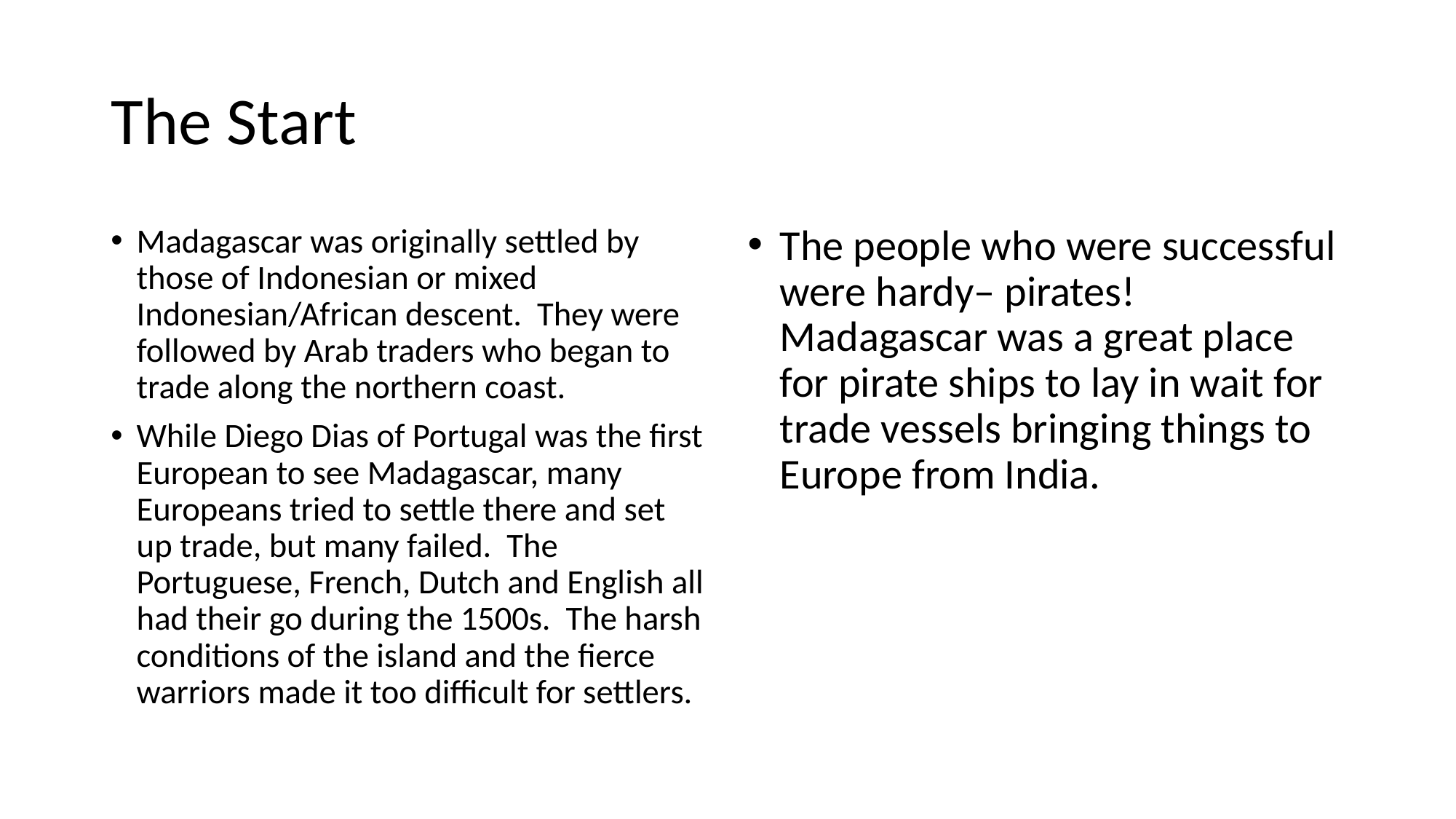

# The Start
Madagascar was originally settled by those of Indonesian or mixed Indonesian/African descent.  They were followed by Arab traders who began to trade along the northern coast.
While Diego Dias of Portugal was the first European to see Madagascar, many Europeans tried to settle there and set up trade, but many failed.  The Portuguese, French, Dutch and English all had their go during the 1500s.  The harsh conditions of the island and the fierce warriors made it too difficult for settlers.
The people who were successful were hardy– pirates!   Madagascar was a great place for pirate ships to lay in wait for trade vessels bringing things to Europe from India.